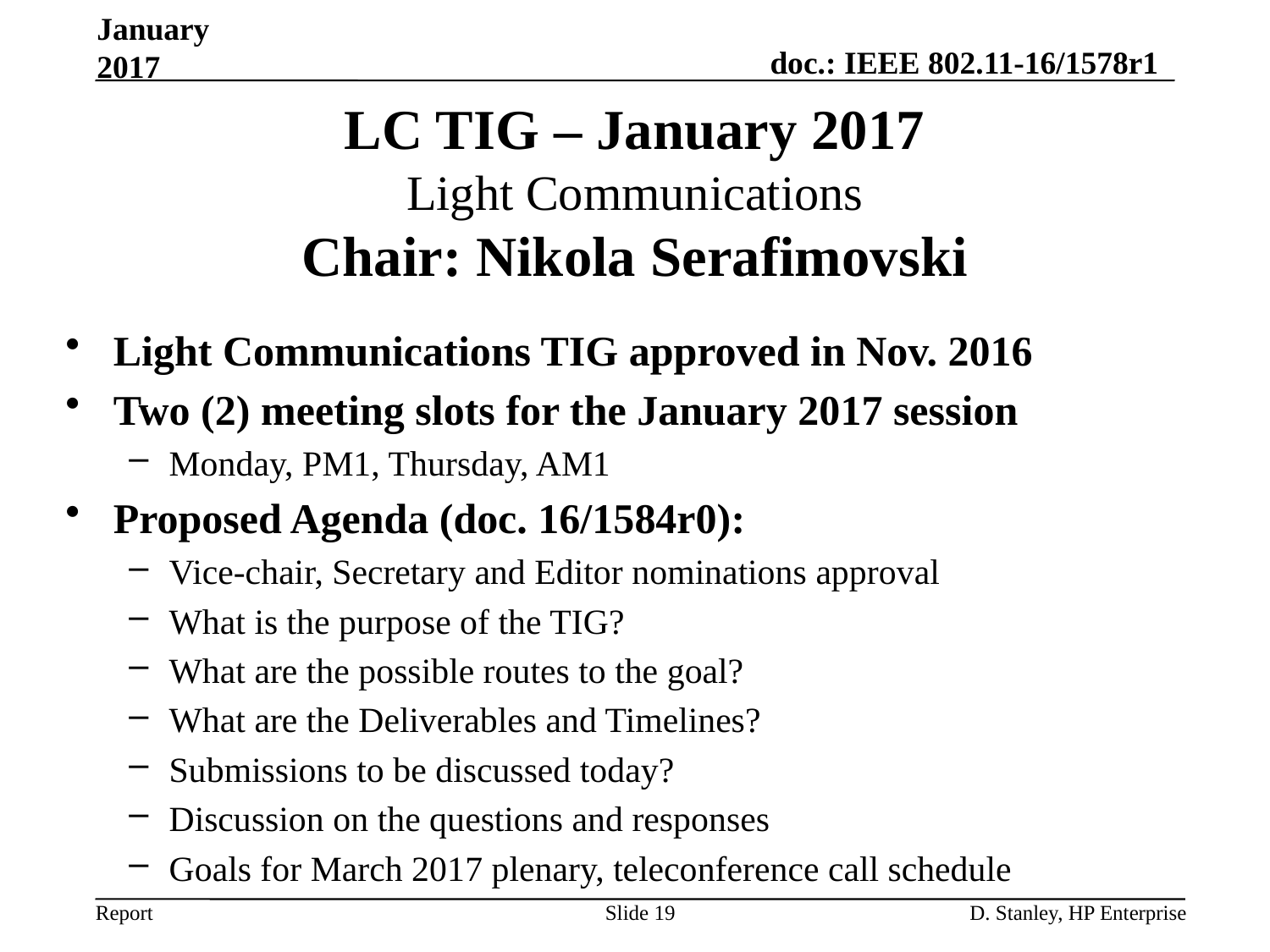

January 2017
# LC TIG – January 2017 Light Communications Chair: Nikola Serafimovski
Light Communications TIG approved in Nov. 2016
Two (2) meeting slots for the January 2017 session
Monday, PM1, Thursday, AM1
Proposed Agenda (doc. 16/1584r0):
Vice-chair, Secretary and Editor nominations approval
What is the purpose of the TIG?
What are the possible routes to the goal?
What are the Deliverables and Timelines?
Submissions to be discussed today?
Discussion on the questions and responses
Goals for March 2017 plenary, teleconference call schedule

Slide 19
D. Stanley, HP Enterprise